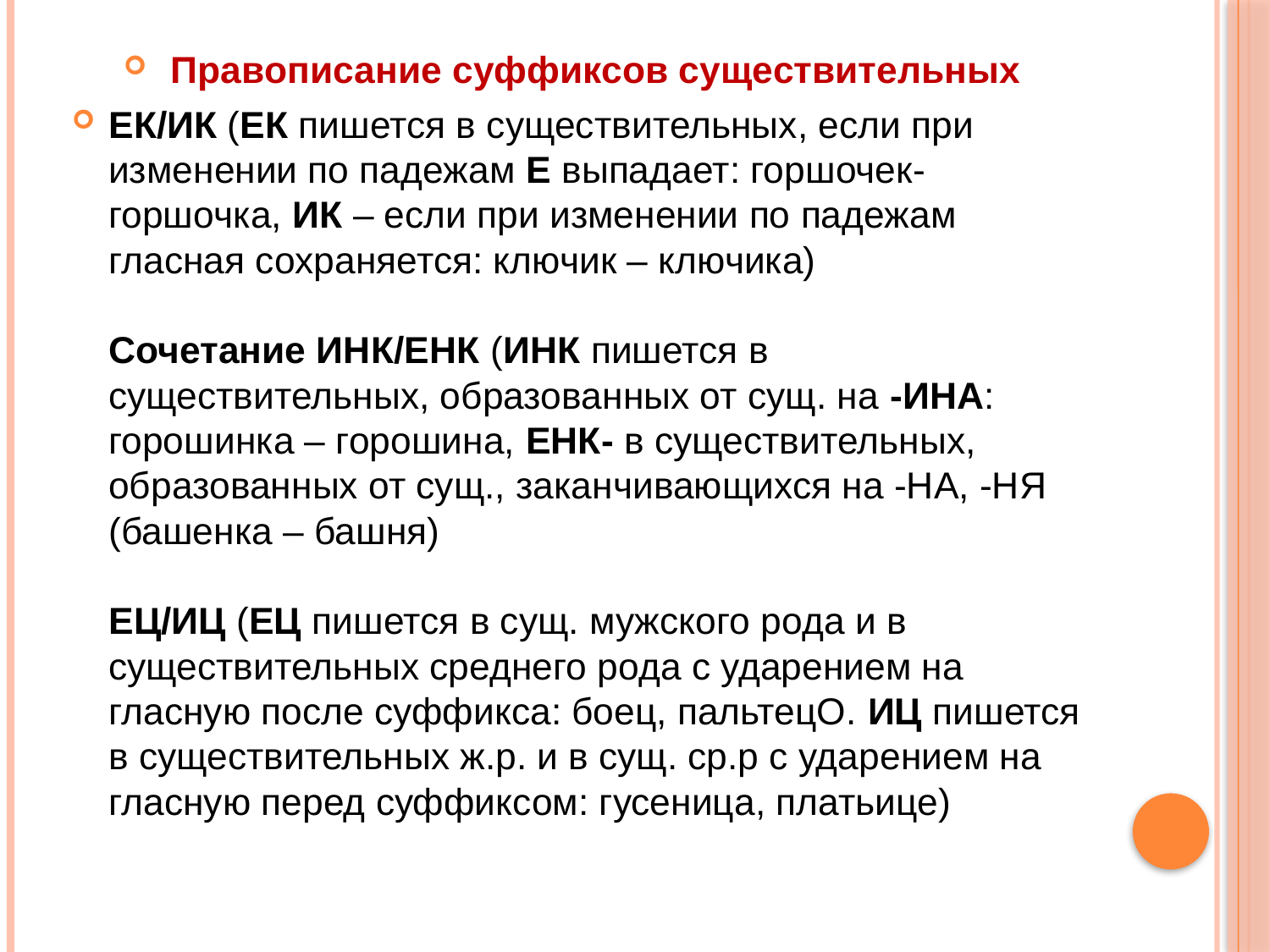

Правописание суффиксов существительных
ЕК/ИК (ЕК пишется в существительных, если при изменении по падежам Е выпадает: горшочек- горшочка, ИК – если при изменении по падежам гласная сохраняется: ключик – ключика)
Сочетание ИНК/ЕНК (ИНК пишется в существительных, образованных от сущ. на -ИНА: горошинка – горошина, ЕНК- в существительных, образованных от сущ., заканчивающихся на -НА, -НЯ (башенка – башня)
ЕЦ/ИЦ (ЕЦ пишется в сущ. мужского рода и в существительных среднего рода с ударением на гласную после суффикса: боец, пальтецО. ИЦ пишется в существительных ж.р. и в сущ. ср.р с ударением на гласную перед суффиксом: гусеница, платьице)